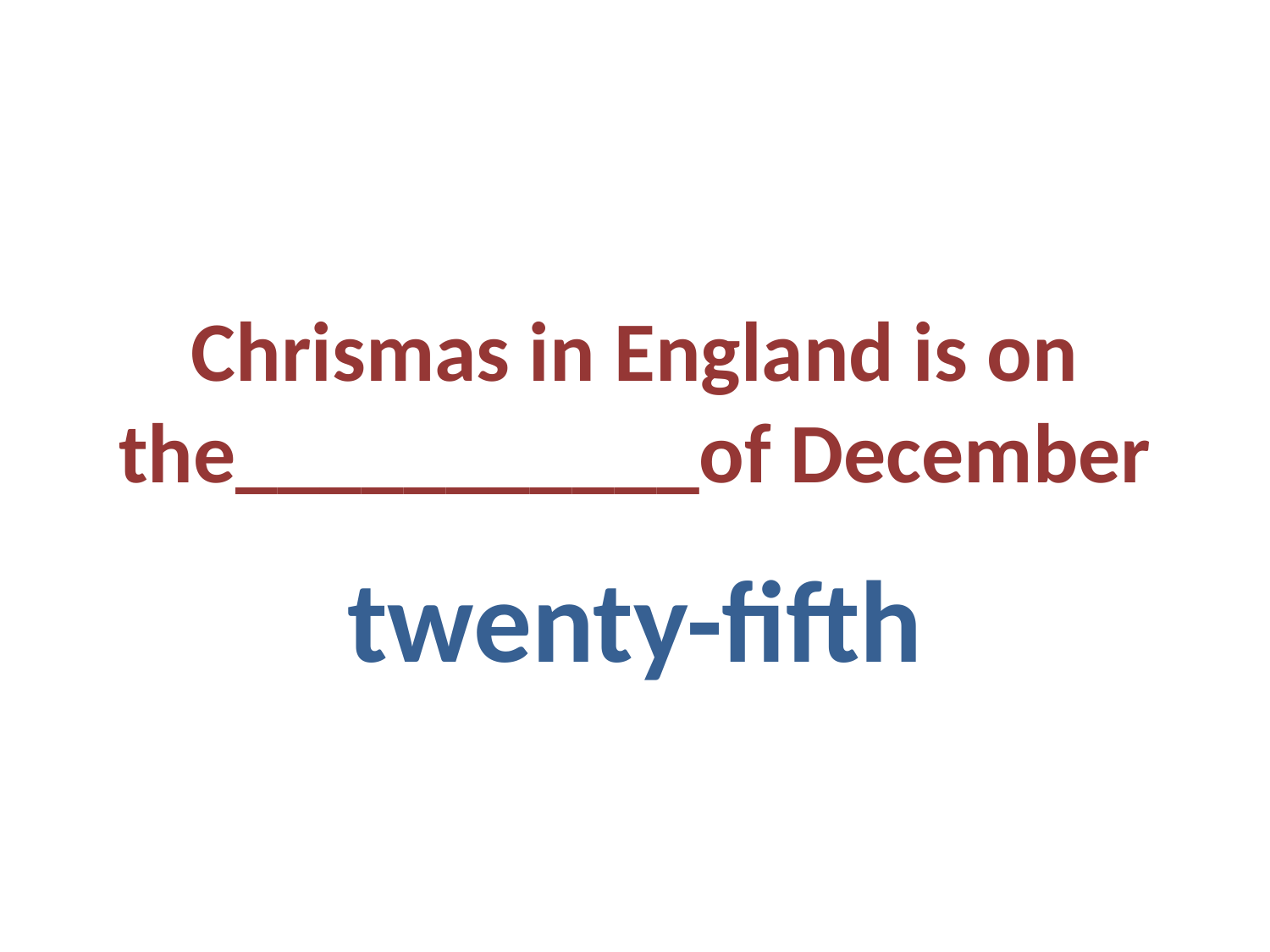

# Chrismas in England is on the___________of December
twenty-fifth